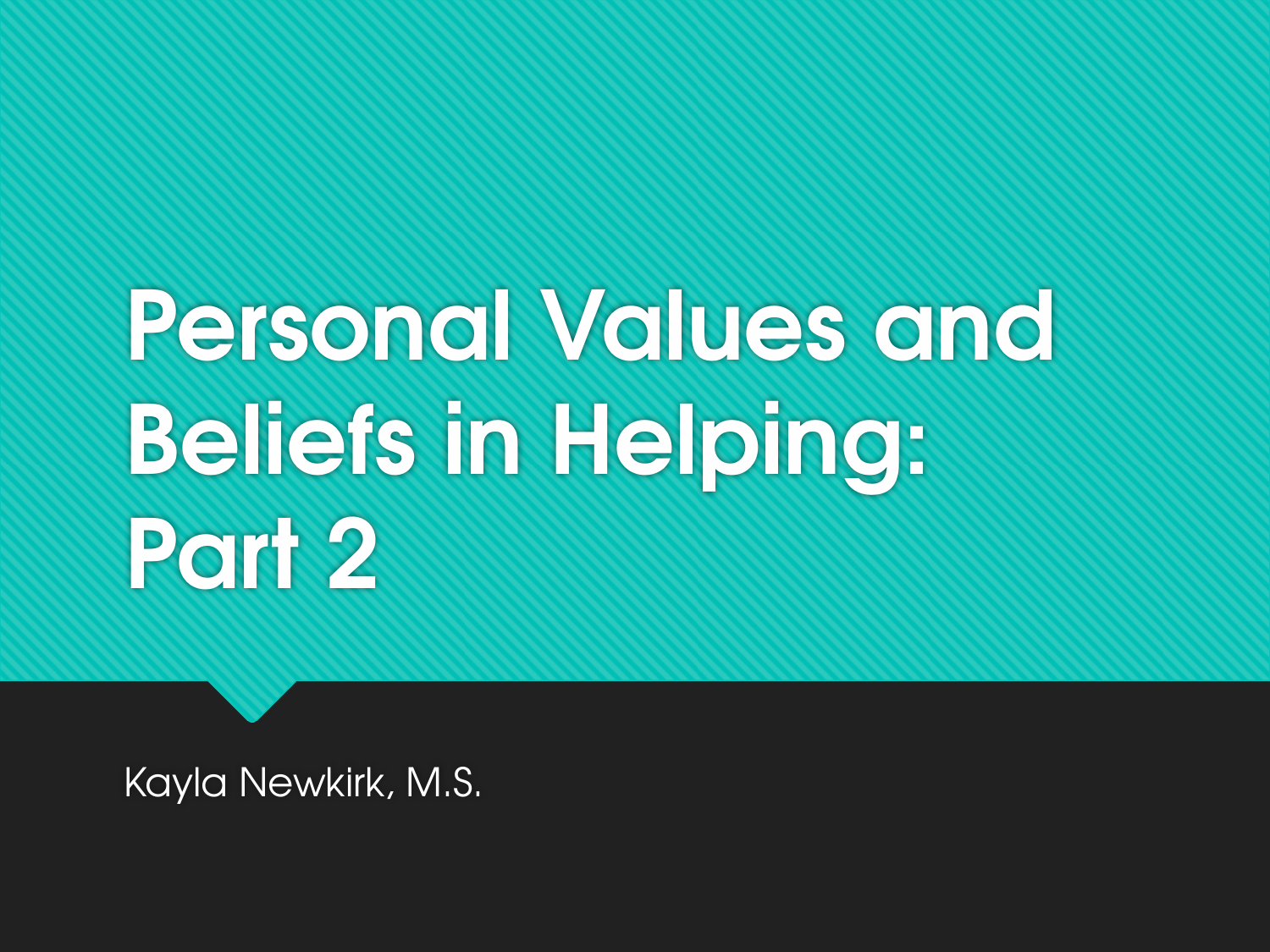

# Personal Values and Beliefs in Helping: Part 2
Kayla Newkirk, M.S.